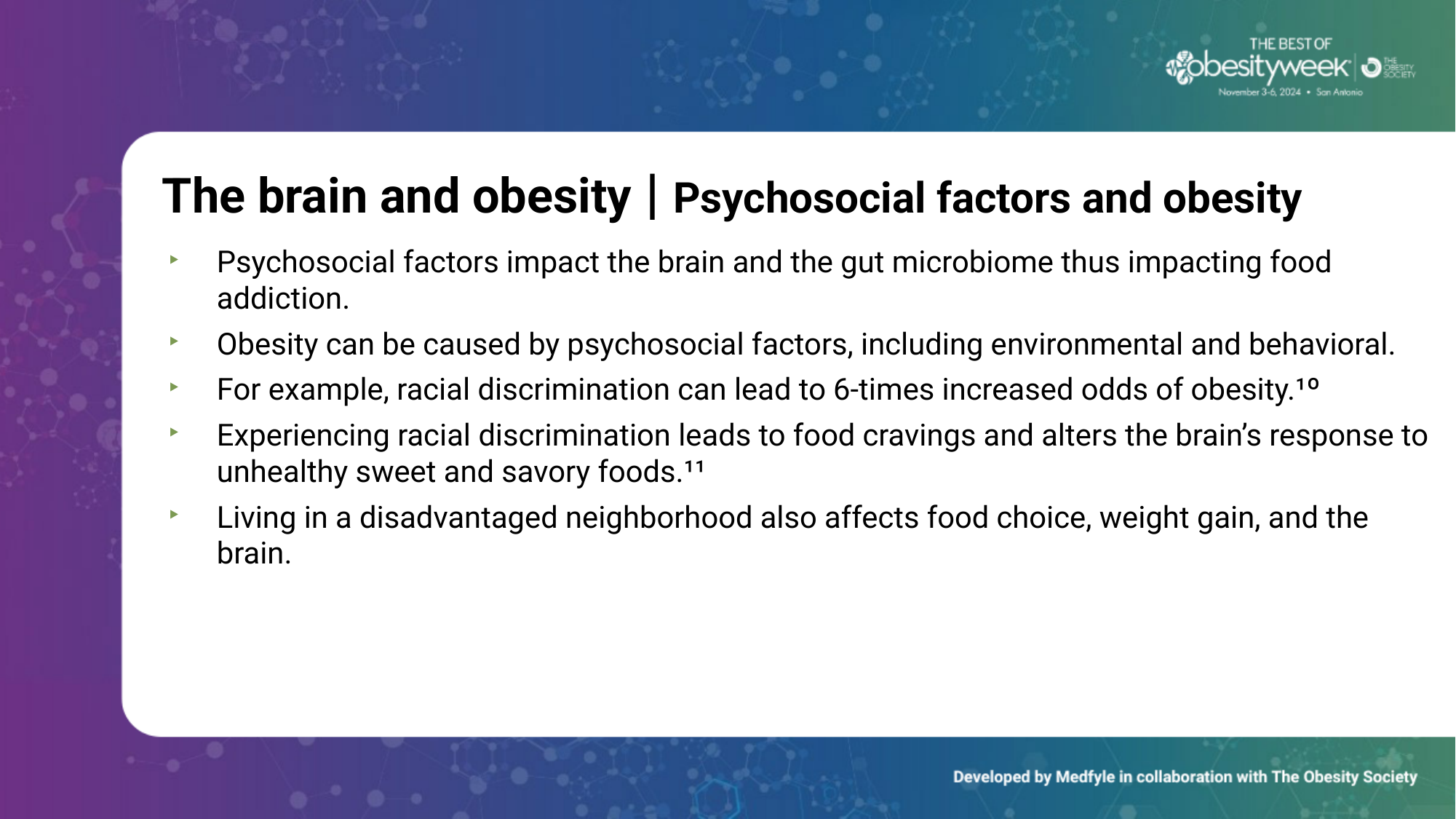

# The brain and obesity | Psychosocial factors and obesity
Psychosocial factors impact the brain and the gut microbiome thus impacting food addiction.
Obesity can be caused by psychosocial factors, including environmental and behavioral.
For example, racial discrimination can lead to 6-times increased odds of obesity.¹º
Experiencing racial discrimination leads to food cravings and alters the brain’s response to unhealthy sweet and savory foods.¹¹
Living in a disadvantaged neighborhood also affects food choice, weight gain, and the brain.